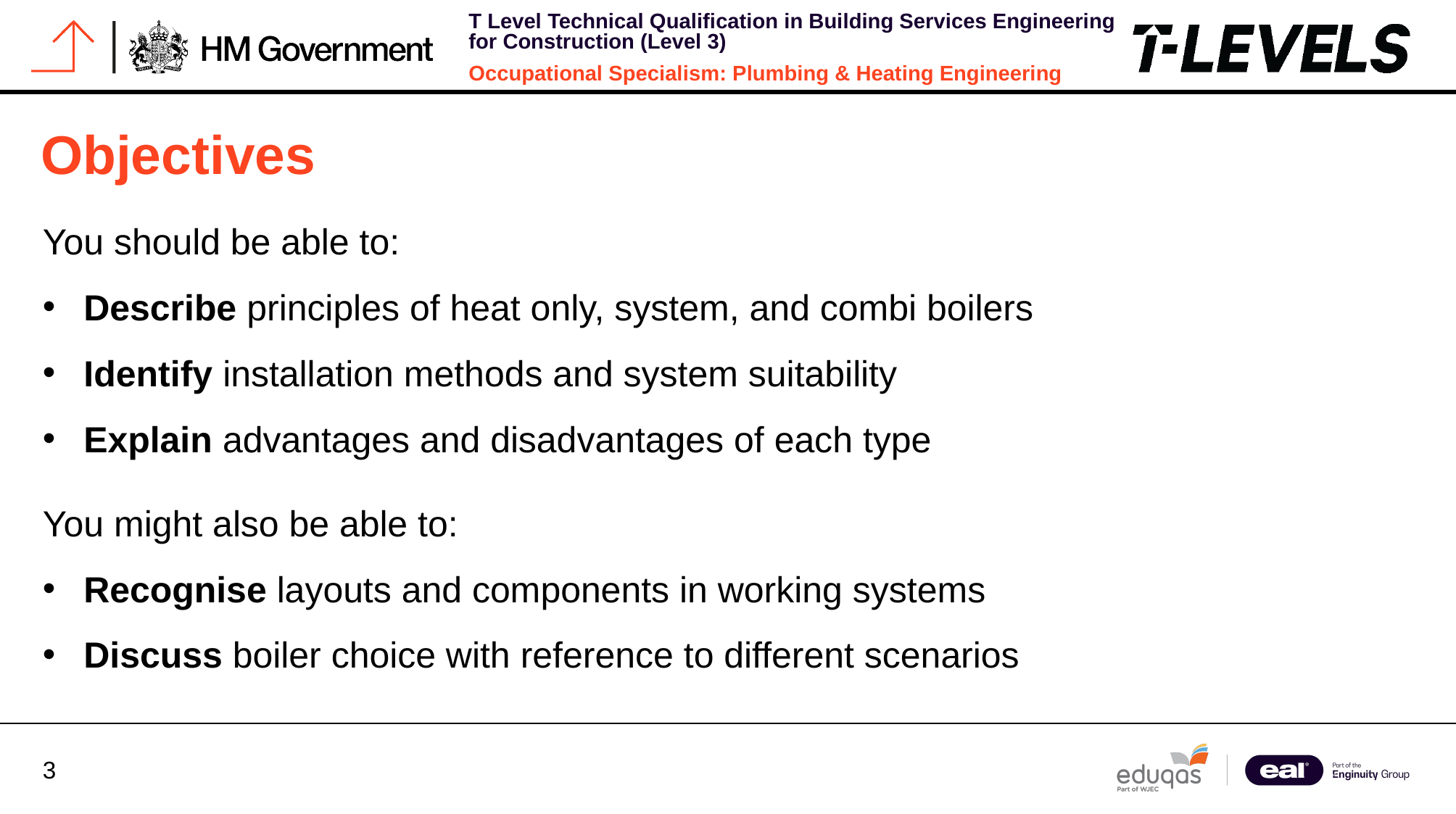

# Objectives
You should be able to:
Describe principles of heat only, system, and combi boilers
Identify installation methods and system suitability
Explain advantages and disadvantages of each type
You might also be able to:
Recognise layouts and components in working systems
Discuss boiler choice with reference to different scenarios